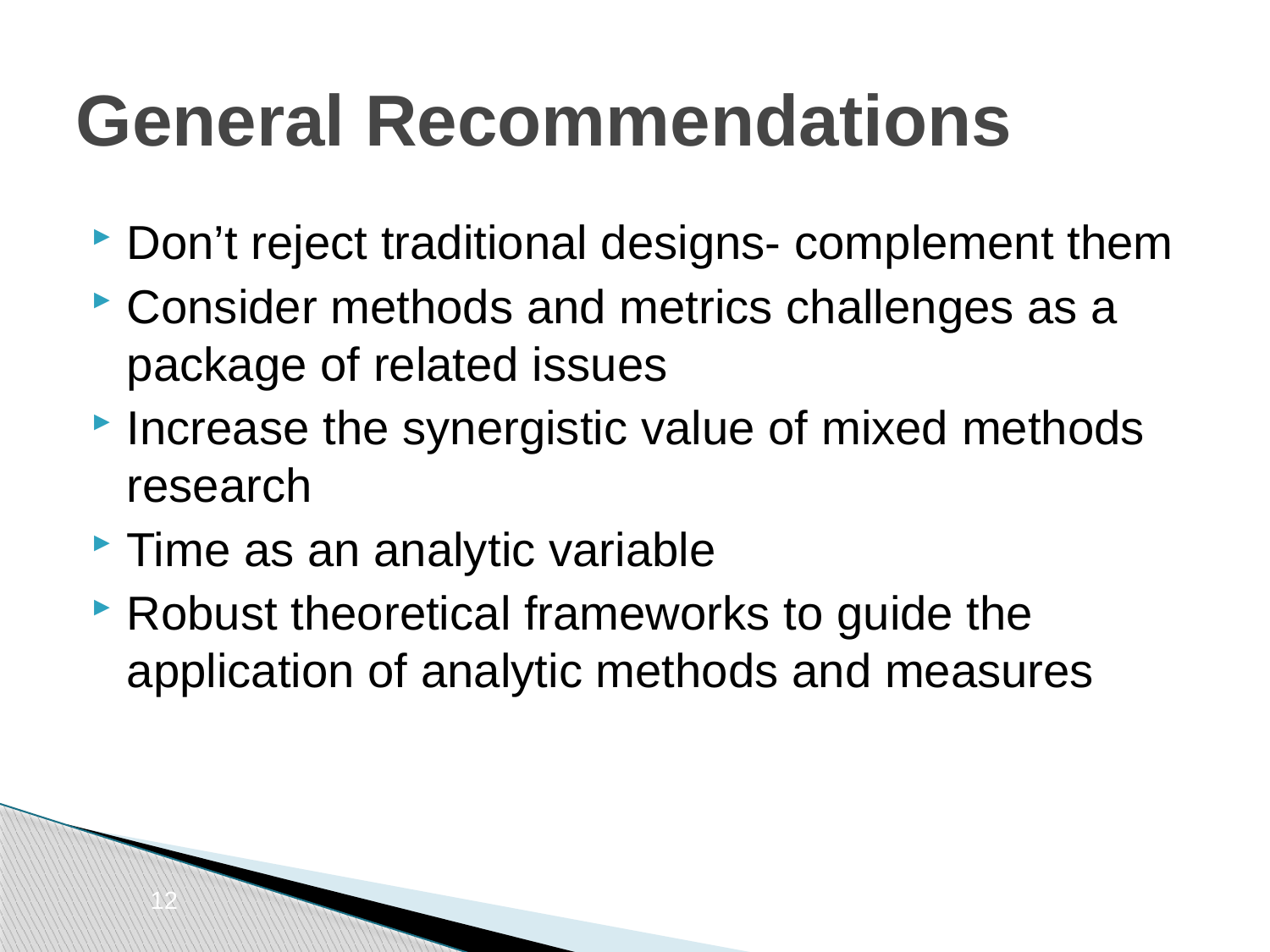

# General Recommendations
Don’t reject traditional designs- complement them
Consider methods and metrics challenges as a package of related issues
Increase the synergistic value of mixed methods research
Time as an analytic variable
Robust theoretical frameworks to guide the application of analytic methods and measures

12